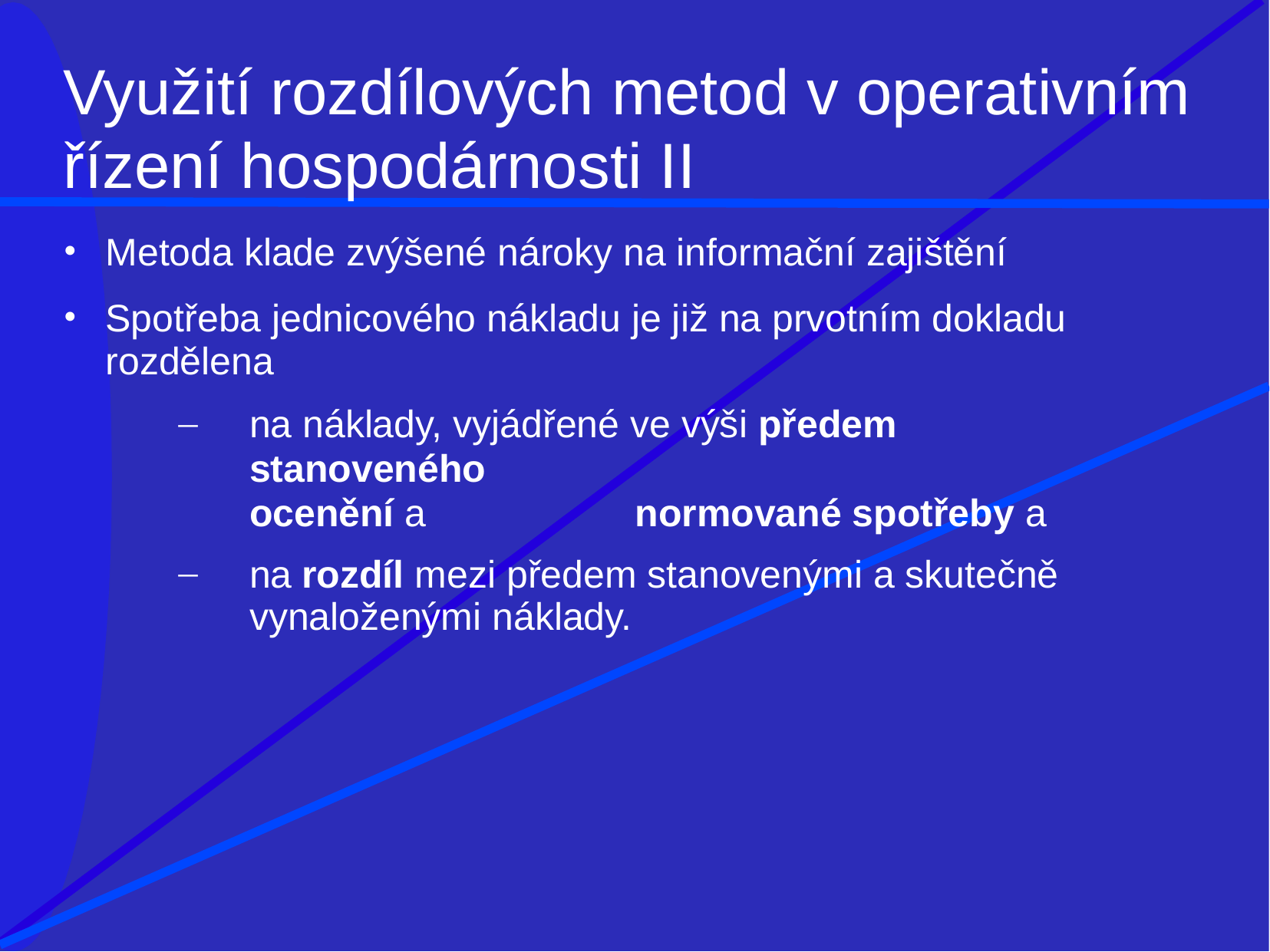

# Využití rozdílových metod v operativním
řízení hospodárnosti II
Metoda klade zvýšené nároky na informační zajištění
Spotřeba jednicového nákladu je již na prvotním dokladu rozdělena
na náklady, vyjádřené ve výši předem stanoveného
ocenění a	normované spotřeby a
na rozdíl mezi předem stanovenými a skutečně vynaloženými náklady.